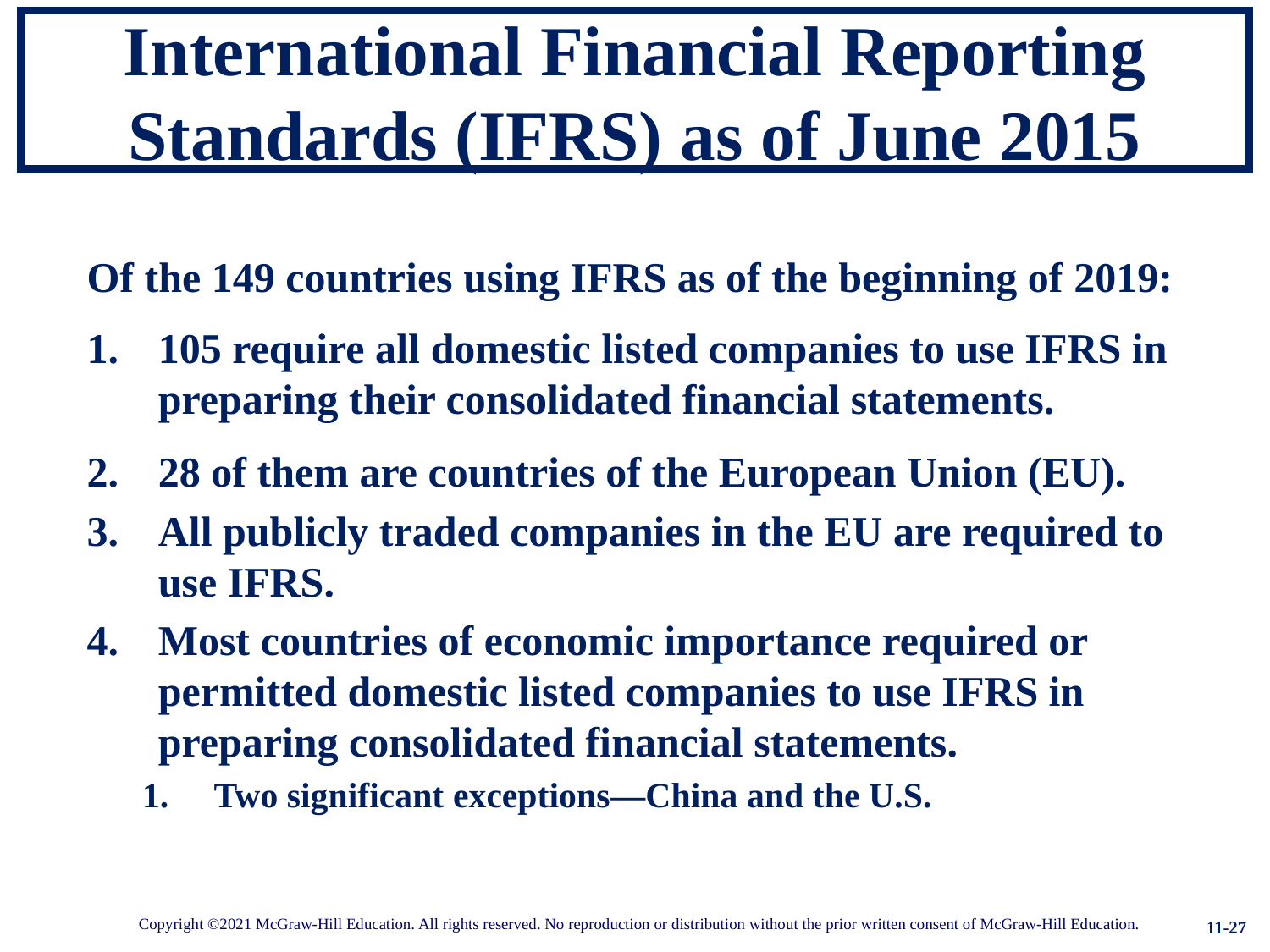

# International Financial Reporting Standards (IFRS) as of June 2015
Of the 149 countries using IFRS as of the beginning of 2019:
105 require all domestic listed companies to use IFRS in preparing their consolidated financial statements.
28 of them are countries of the European Union (EU).
All publicly traded companies in the EU are required to use IFRS.
Most countries of economic importance required or permitted domestic listed companies to use IFRS in preparing consolidated financial statements.
Two significant exceptions—China and the U.S.
11-27
Copyright ©2021 McGraw-Hill Education. All rights reserved. No reproduction or distribution without the prior written consent of McGraw-Hill Education.